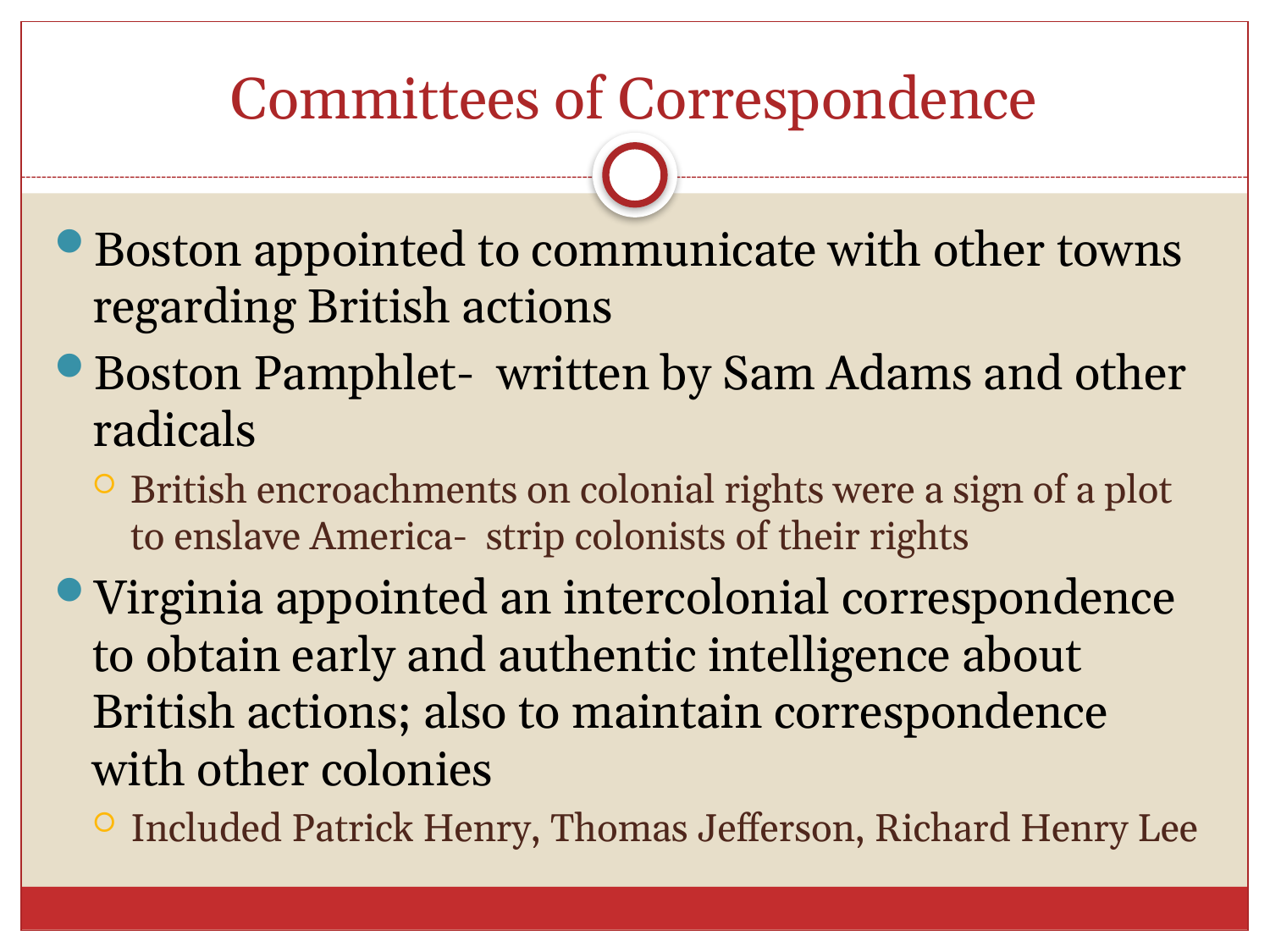

# Committees of Correspondence
Boston appointed to communicate with other towns regarding British actions
Boston Pamphlet-  written by Sam Adams and other radicals
British encroachments on colonial rights were a sign of a plot to enslave America-  strip colonists of their rights
Virginia appointed an intercolonial correspondence to obtain early and authentic intelligence about British actions; also to maintain correspondence with other colonies
Included Patrick Henry, Thomas Jefferson, Richard Henry Lee